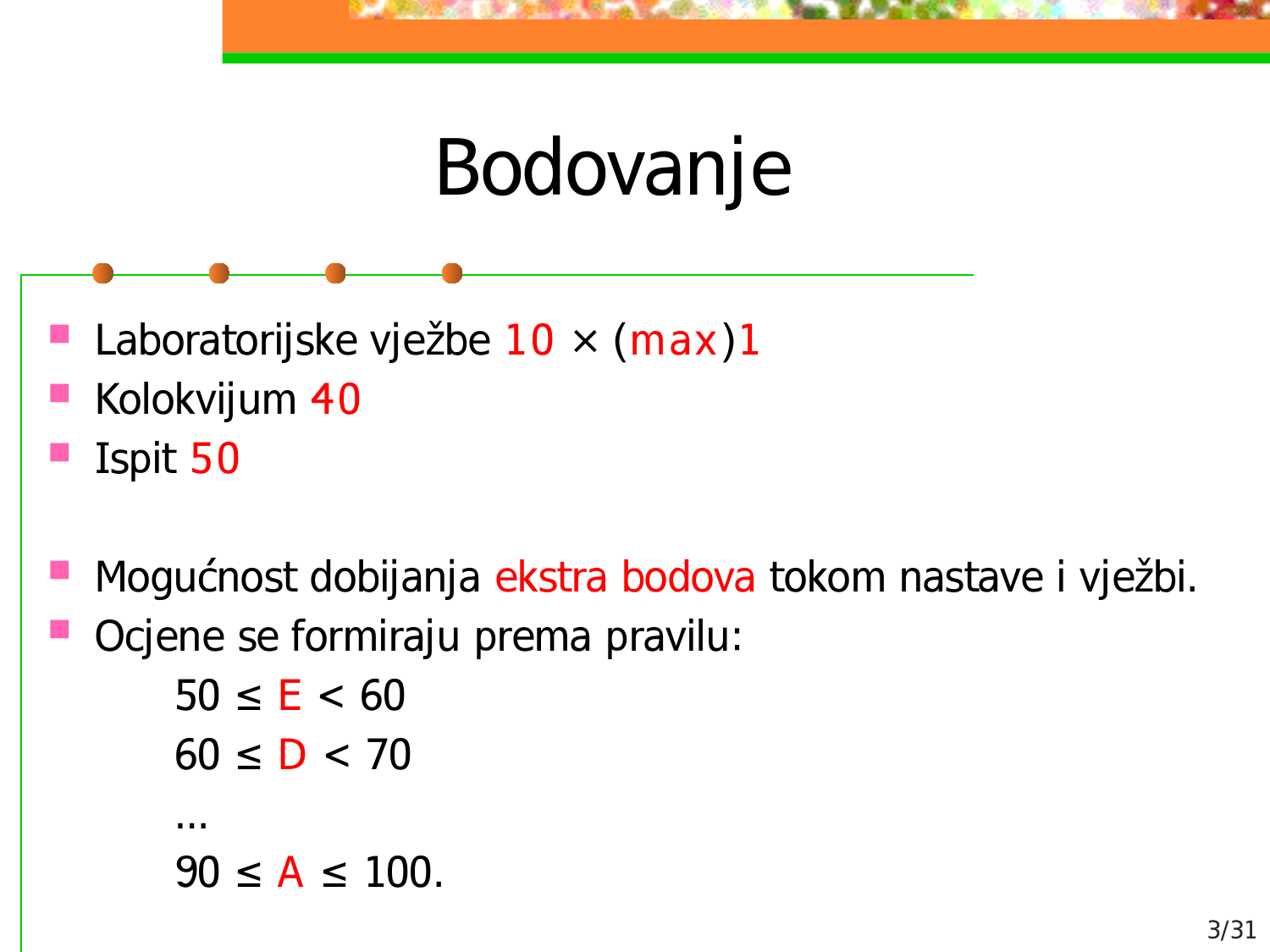

# Bodovanje
Laboratorijske vježbe 10 × (max)1
Kolokvijum 40
Ispit 50

Mogućnost dobijanja ekstra bodova tokom nastave i vježbi.
Ocjene se formiraju prema pravilu:
	50 ≤ E < 60
	60 ≤ D < 70
	…
	90 ≤ A ≤ 100.
3/31